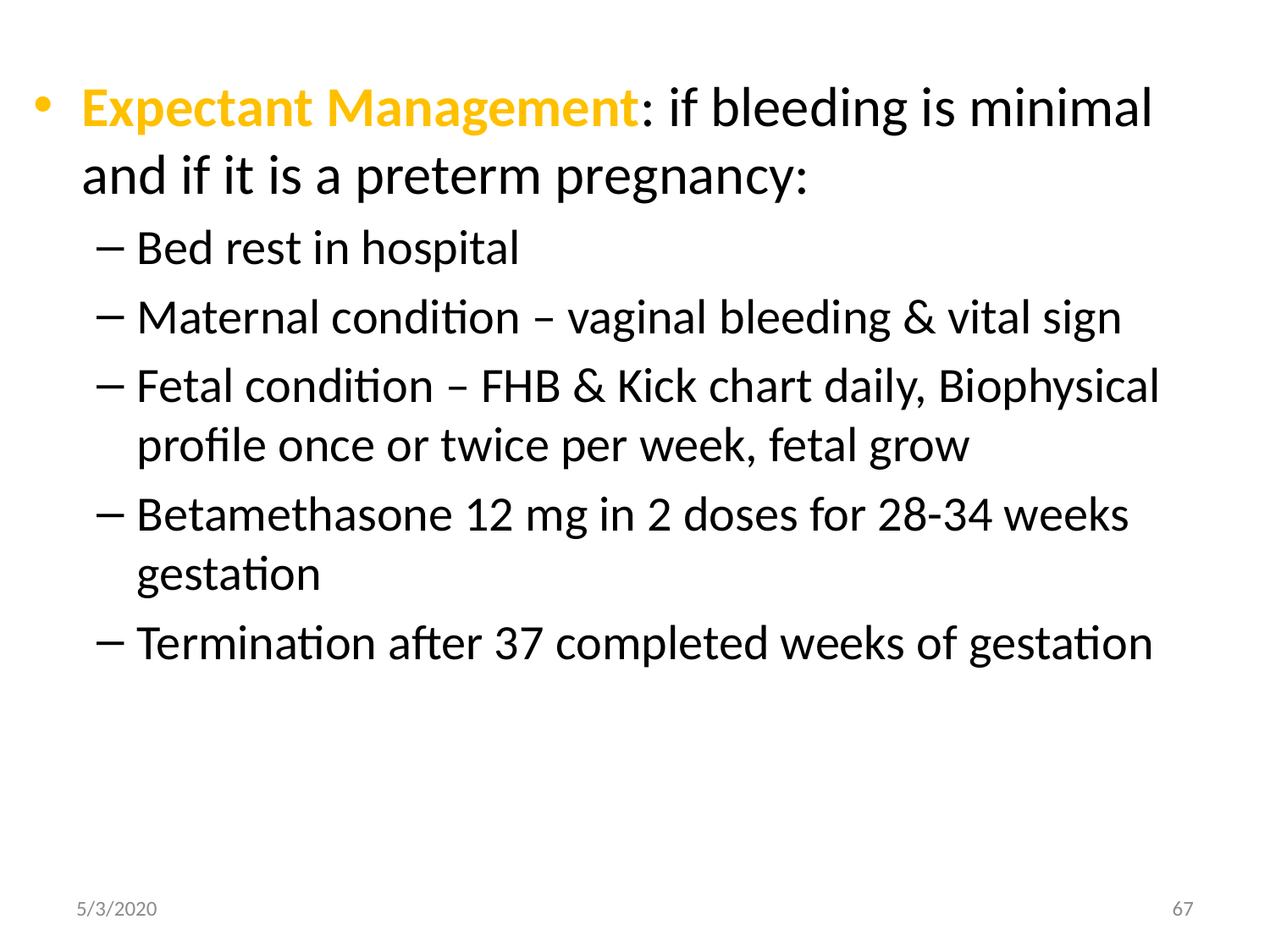

Expectant Management: if bleeding is minimal and if it is a preterm pregnancy:
Bed rest in hospital
Maternal condition – vaginal bleeding & vital sign
Fetal condition – FHB & Kick chart daily, Biophysical profile once or twice per week, fetal grow
Betamethasone 12 mg in 2 doses for 28-34 weeks gestation
Termination after 37 completed weeks of gestation

5/3/2020
67